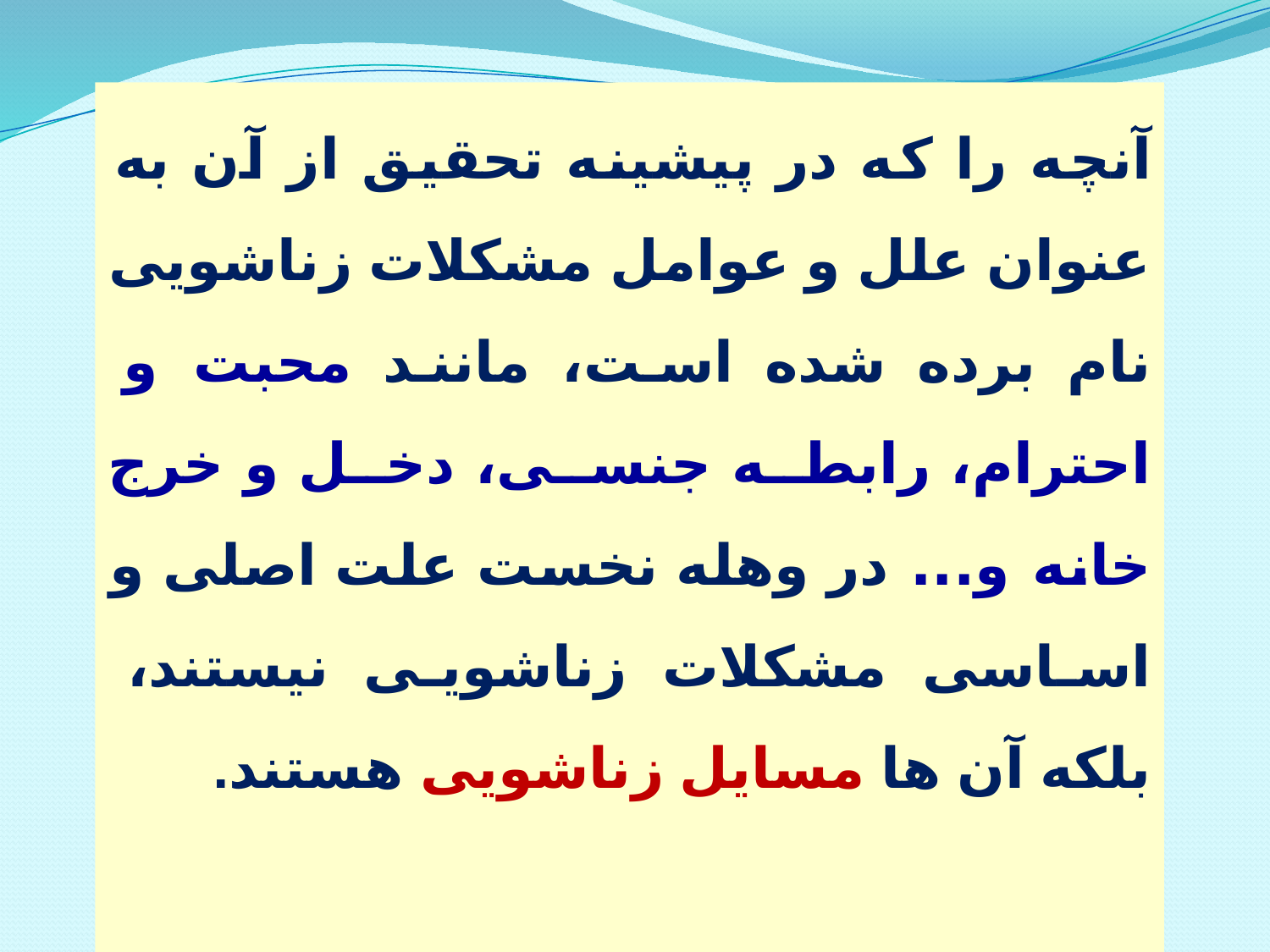

آنچه را که در پیشینه تحقیق از آن به عنوان علل و عوامل مشکلات زناشویی نام برده شده است، مانند محبت و احترام، رابطه جنسی، دخل و خرج خانه و... در وهله نخست علت اصلی و اساسی مشکلات زناشویی نیستند، بلکه آن ها مسایل زناشویی هستند.